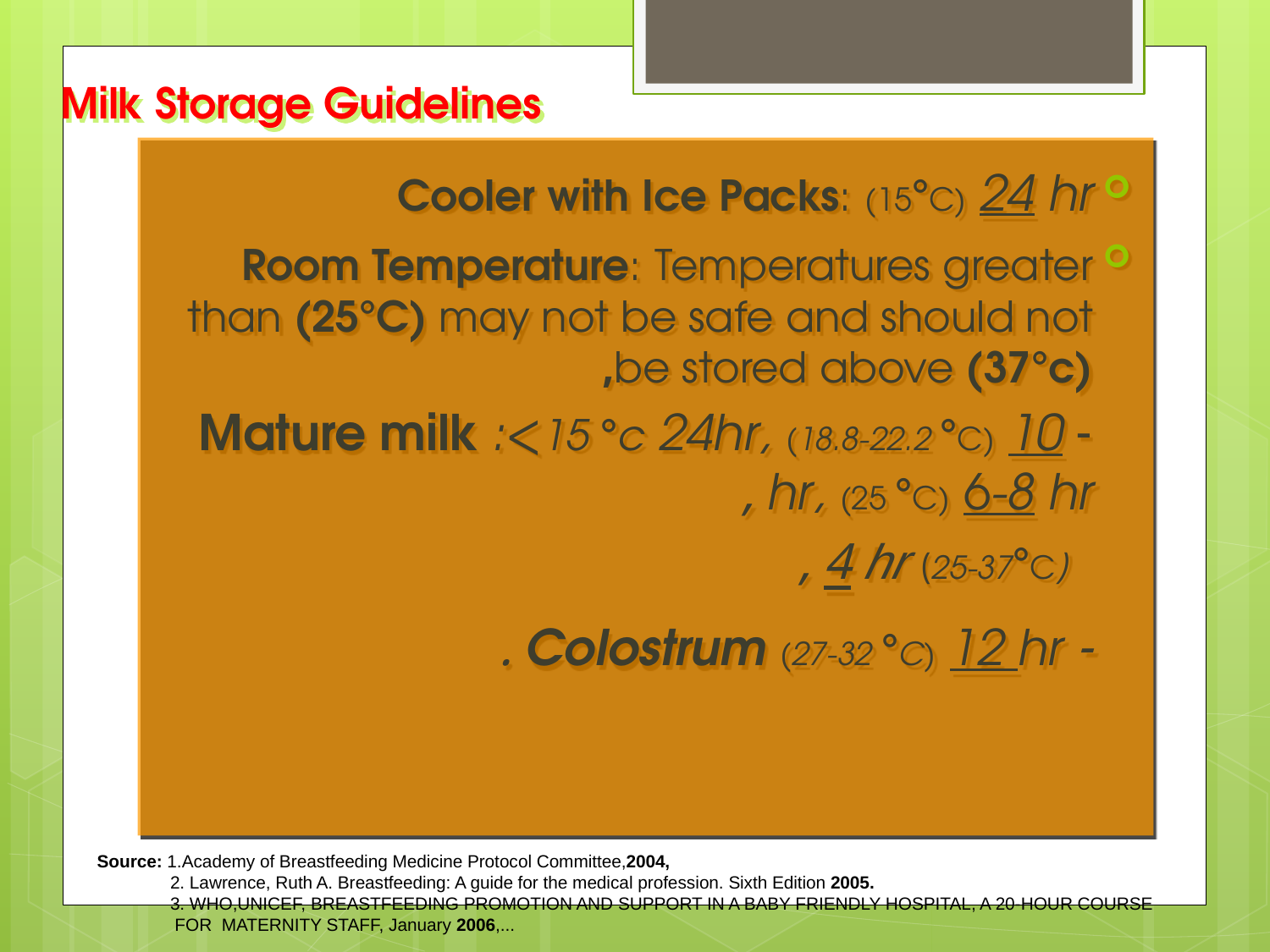

# Milk Storage Guidelines
Cooler with Ice Packs: (15°C) 24 hr
Room Temperature: Temperatures greater than (25°C) may not be safe and should not be stored above (37°c),
   - Mature milk :<15 °c 24hr, (18.8-22.2 °C) 10 hr, (25 °C) 6-8 hr ,
     (25-37°C) 4 hr ,
   - Colostrum (27-32 °C) 12 hr .
Source: 1.Academy of Breastfeeding Medicine Protocol Committee,2004,
               2. Lawrence, Ruth A. Breastfeeding: A guide for the medical profession. Sixth Edition 2005.
               3. WHO,UNICEF, BREASTFEEDING PROMOTION AND SUPPORT IN A BABY FRIENDLY HOSPITAL, A 20-HOUR COURSE                           FOR  MATERNITY STAFF, January 2006,...